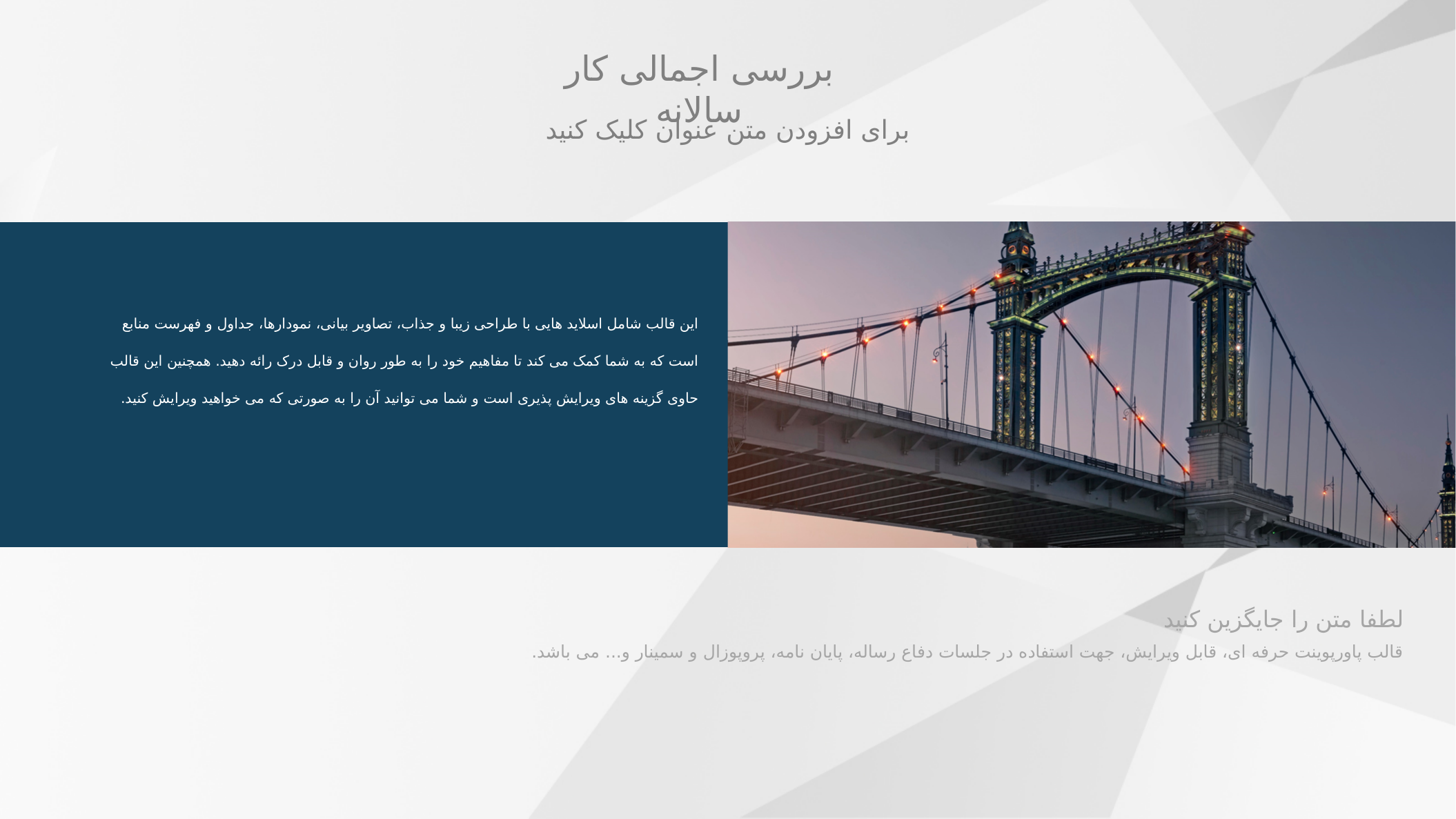

بررسی اجمالی کار سالانه
برای افزودن متن عنوان کلیک کنید

این قالب شامل اسلاید هایی با طراحی زیبا و جذاب، تصاویر بیانی، نمودارها، جداول و فهرست منابع است که به شما کمک می کند تا مفاهیم خود را به طور روان و قابل درک رائه دهید. همچنین این قالب حاوی گزینه های ویرایش پذیری است و شما می توانید آن را به صورتی که می خواهید ویرایش کنید.
لطفا متن را جایگزین کنید
قالب پاورپوینت حرفه ای، قابل ویرایش، جهت استفاده در جلسات دفاع رساله، پایان نامه، پروپوزال و سمینار و... می باشد.